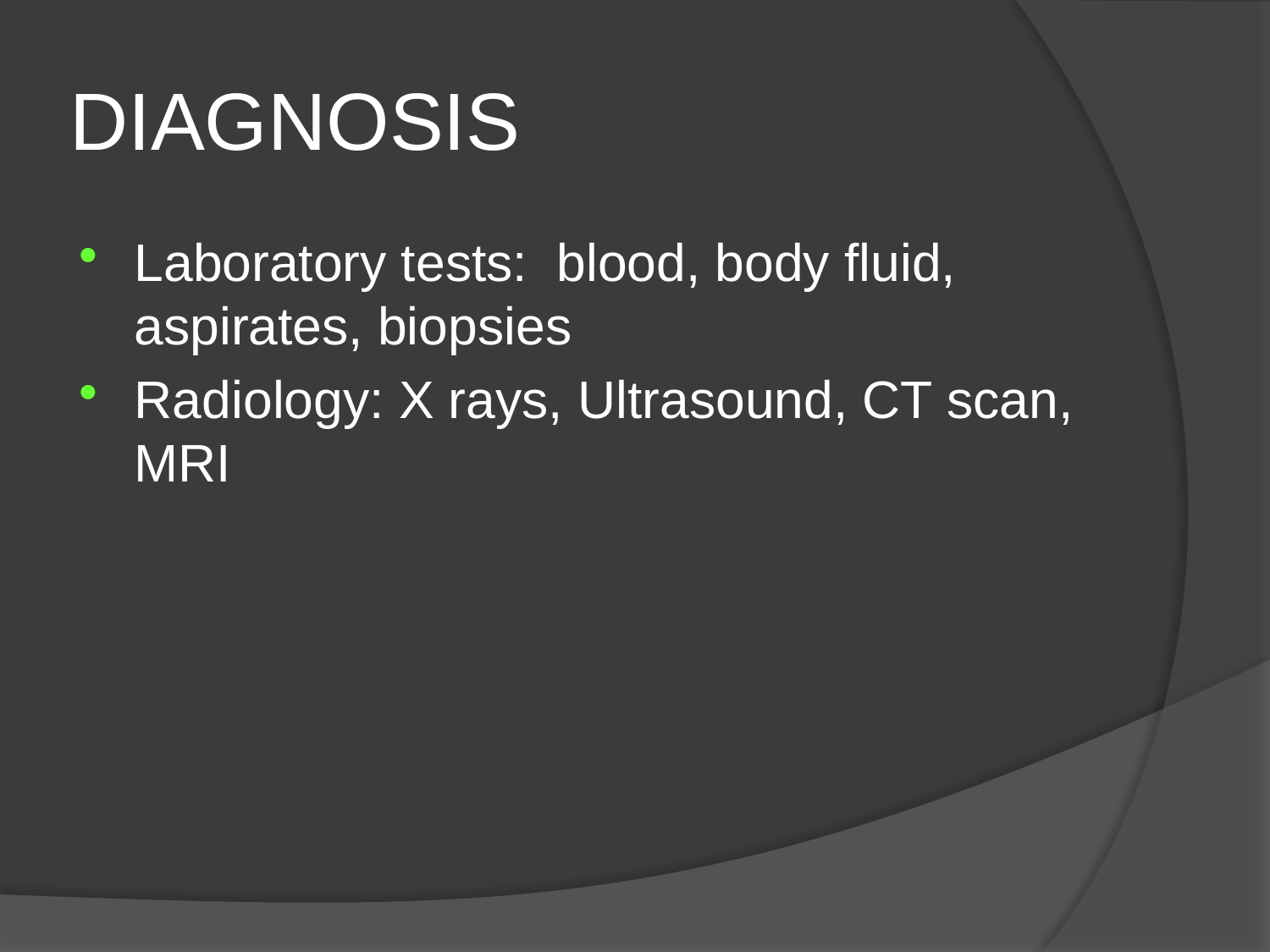

# DIAGNOSIS
Laboratory tests:  blood, body fluid, aspirates, biopsies
Radiology: X rays, Ultrasound, CT scan, MRI